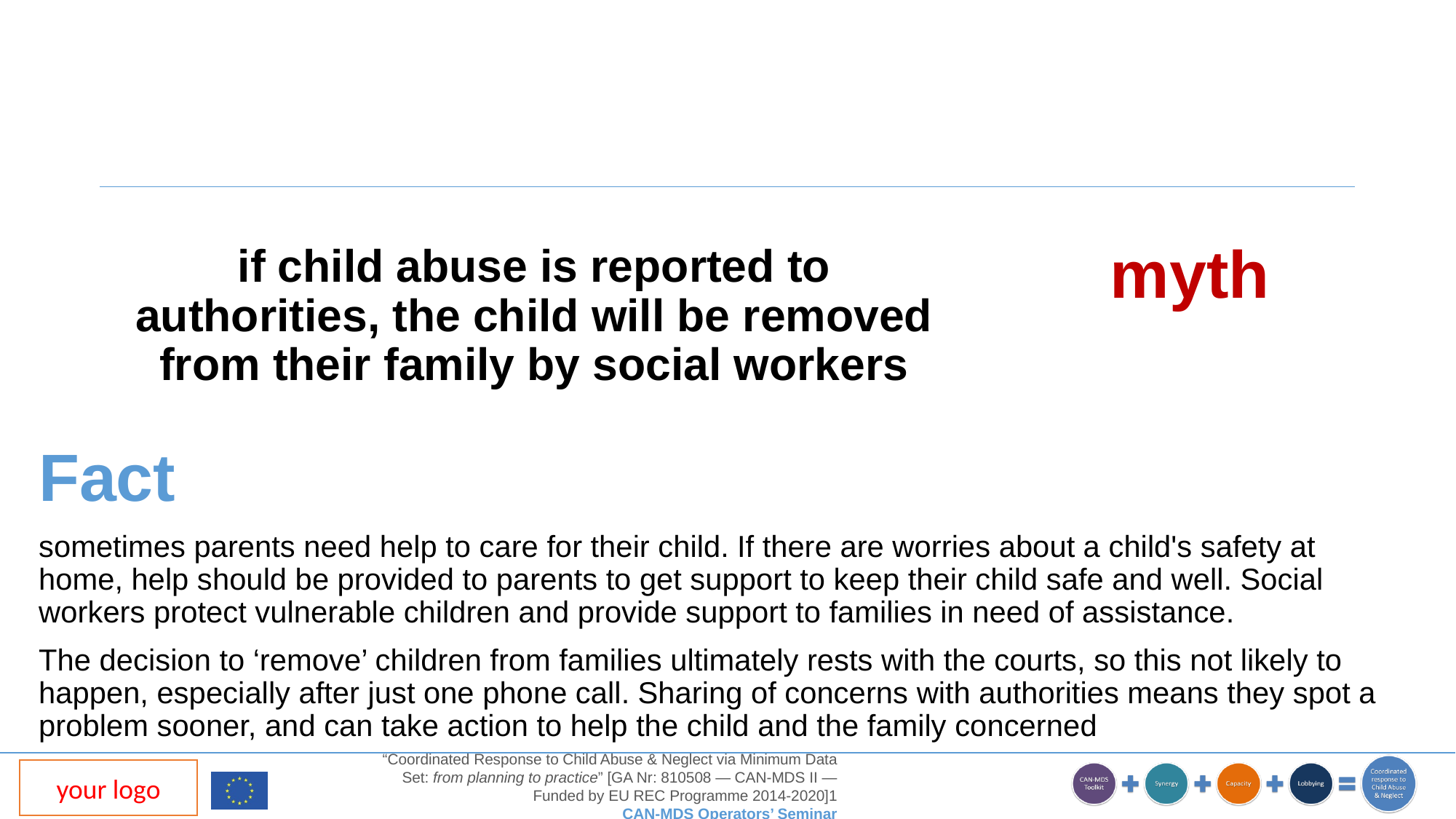

myth
if child abuse is reported to authorities, the child will be removed from their family by social workers
Fact
sometimes parents need help to care for their child. If there are worries about a child's safety at home, help should be provided to parents to get support to keep their child safe and well. Social workers protect vulnerable children and provide support to families in need of assistance.
The decision to ‘remove’ children from families ultimately rests with the courts, so this not likely to happen, especially after just one phone call. Sharing of concerns with authorities means they spot a problem sooner, and can take action to help the child and the family concerned